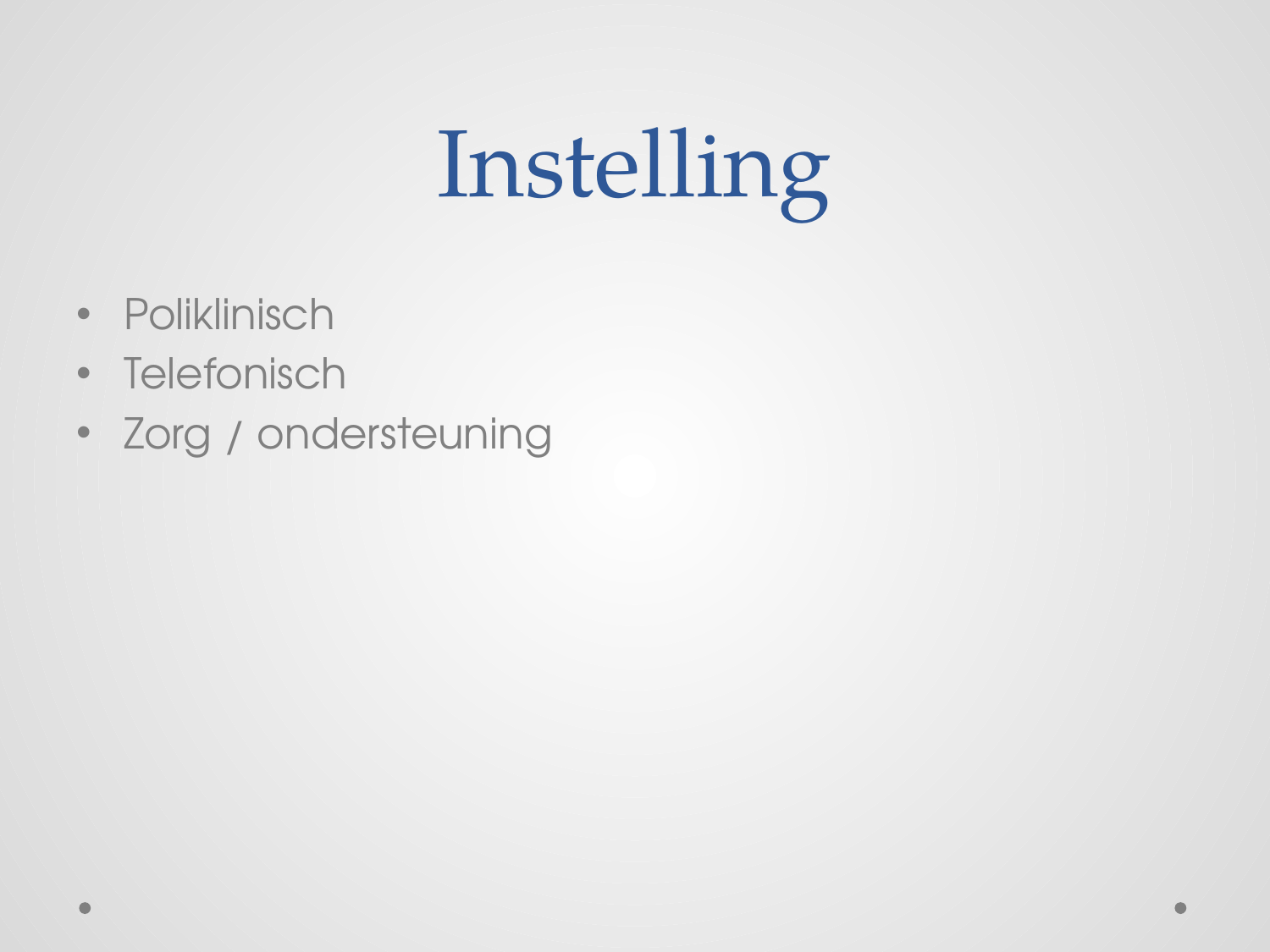

# Instelling

Poliklinisch
Telefonisch
Zorg / ondersteuning